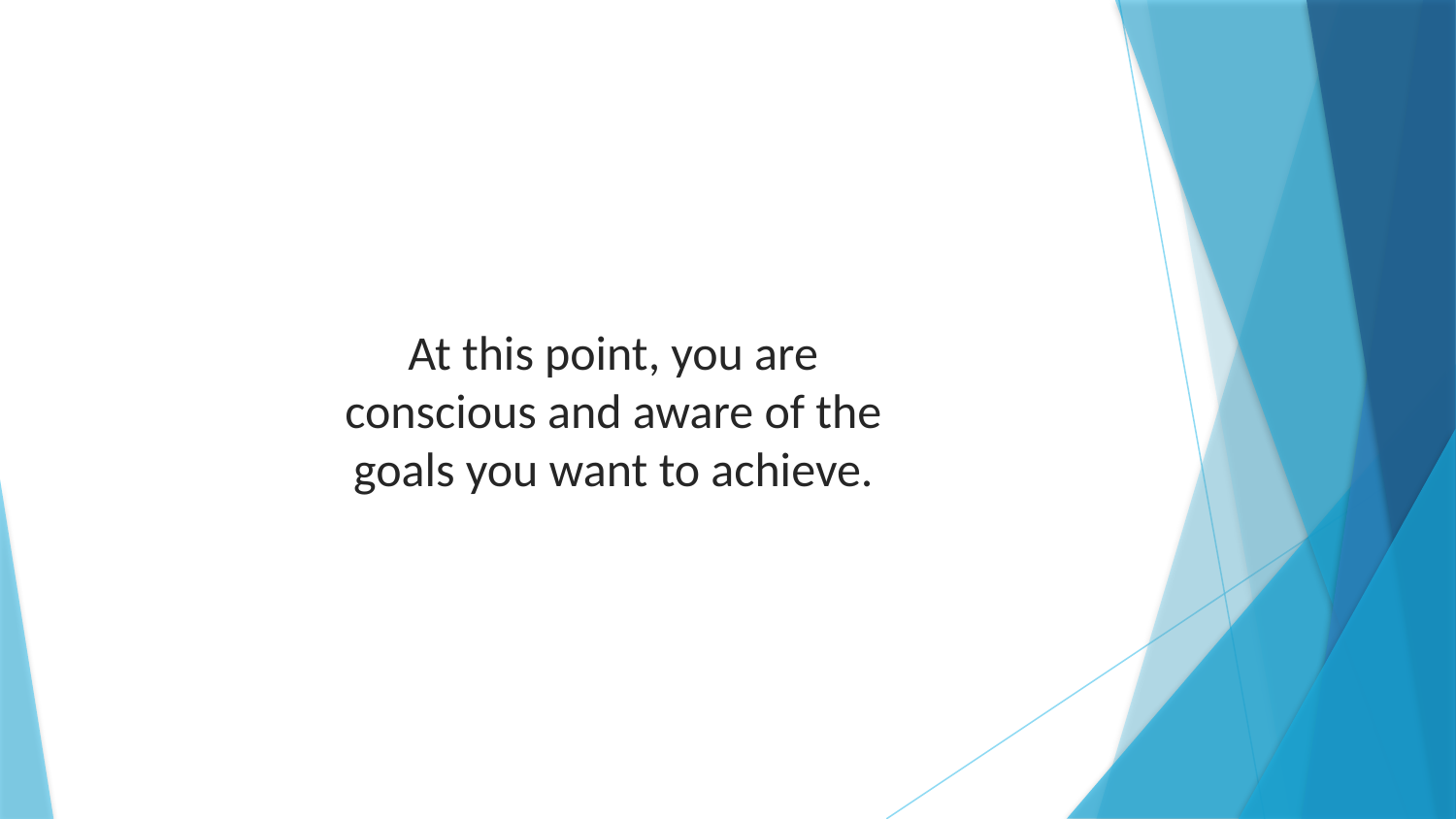

At this point, you are conscious and aware of the goals you want to achieve.